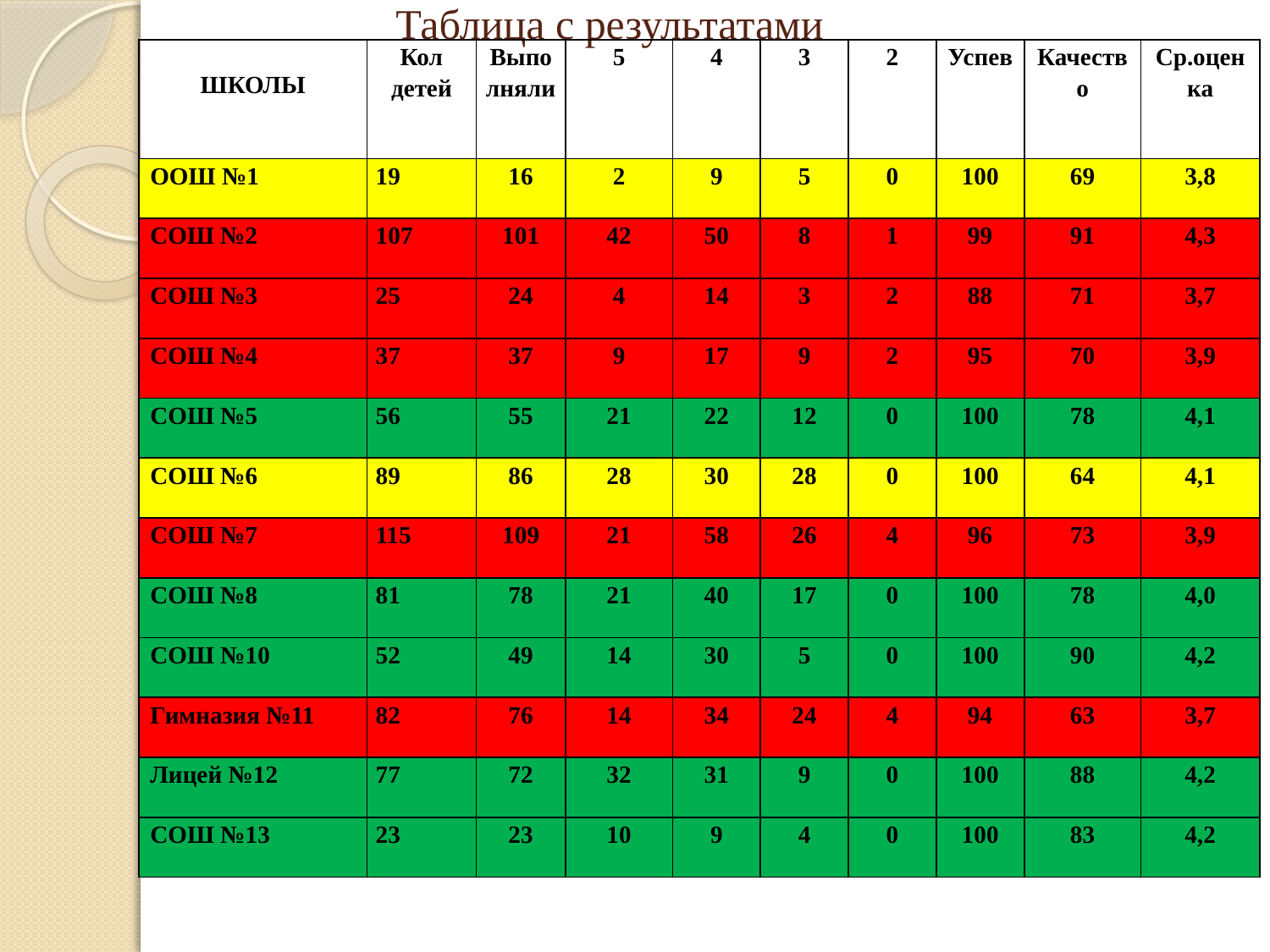

# Таблица с результатами
| ШКОЛЫ | Кол детей | Выполняли | 5 | 4 | 3 | 2 | Успев | Качество | Ср.оценка |
| --- | --- | --- | --- | --- | --- | --- | --- | --- | --- |
| ООШ №1 | 19 | 16 | 2 | 9 | 5 | 0 | 100 | 69 | 3,8 |
| СОШ №2 | 107 | 101 | 42 | 50 | 8 | 1 | 99 | 91 | 4,3 |
| СОШ №3 | 25 | 24 | 4 | 14 | 3 | 2 | 88 | 71 | 3,7 |
| СОШ №4 | 37 | 37 | 9 | 17 | 9 | 2 | 95 | 70 | 3,9 |
| СОШ №5 | 56 | 55 | 21 | 22 | 12 | 0 | 100 | 78 | 4,1 |
| СОШ №6 | 89 | 86 | 28 | 30 | 28 | 0 | 100 | 64 | 4,1 |
| СОШ №7 | 115 | 109 | 21 | 58 | 26 | 4 | 96 | 73 | 3,9 |
| СОШ №8 | 81 | 78 | 21 | 40 | 17 | 0 | 100 | 78 | 4,0 |
| СОШ №10 | 52 | 49 | 14 | 30 | 5 | 0 | 100 | 90 | 4,2 |
| Гимназия №11 | 82 | 76 | 14 | 34 | 24 | 4 | 94 | 63 | 3,7 |
| Лицей №12 | 77 | 72 | 32 | 31 | 9 | 0 | 100 | 88 | 4,2 |
| СОШ №13 | 23 | 23 | 10 | 9 | 4 | 0 | 100 | 83 | 4,2 |